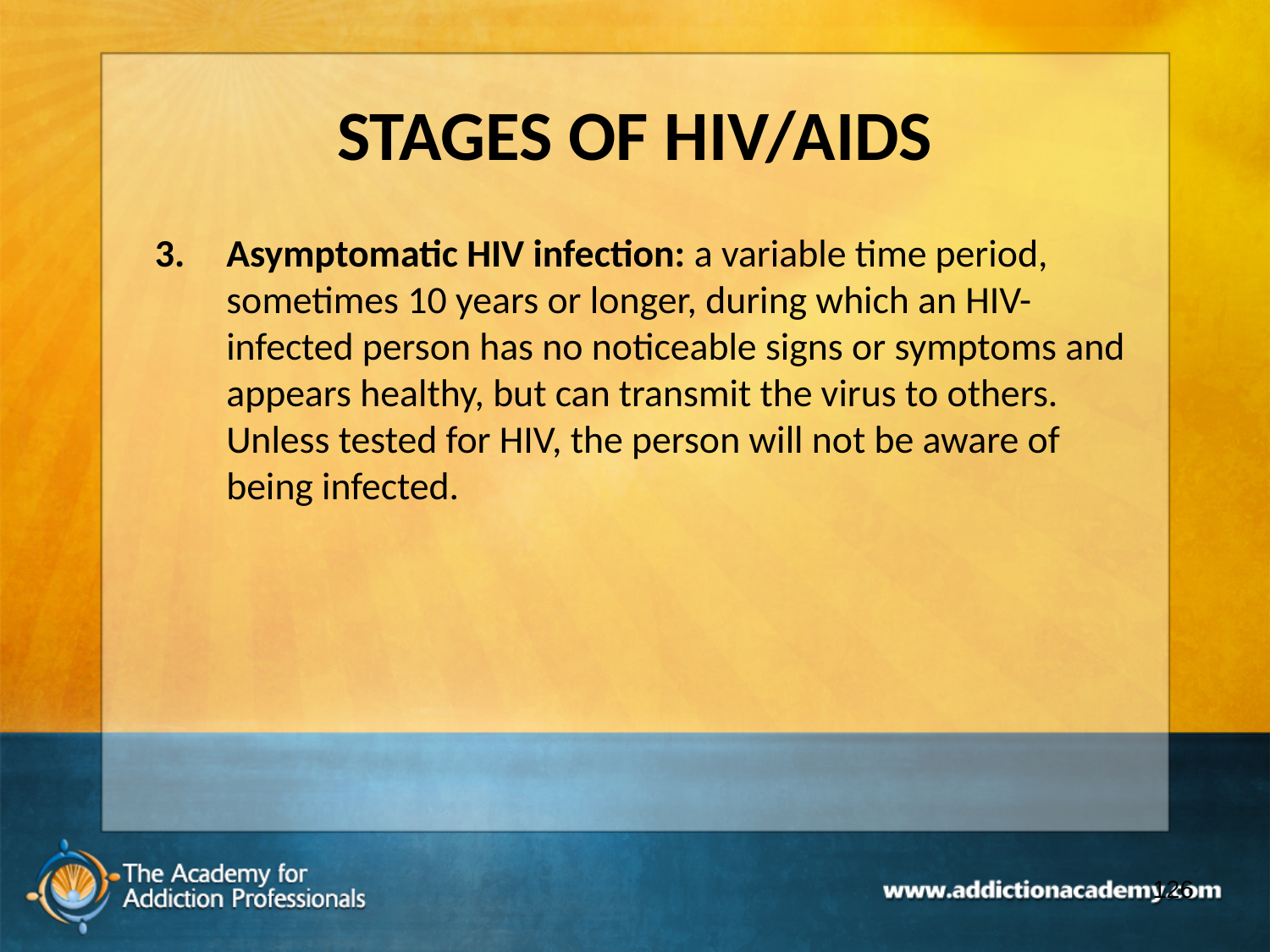

# STAGES OF HIV/AIDS
Asymptomatic HIV infection: a variable time period, sometimes 10 years or longer, during which an HIV-infected person has no noticeable signs or symptoms and appears healthy, but can transmit the virus to others. Unless tested for HIV, the person will not be aware of being infected.
126